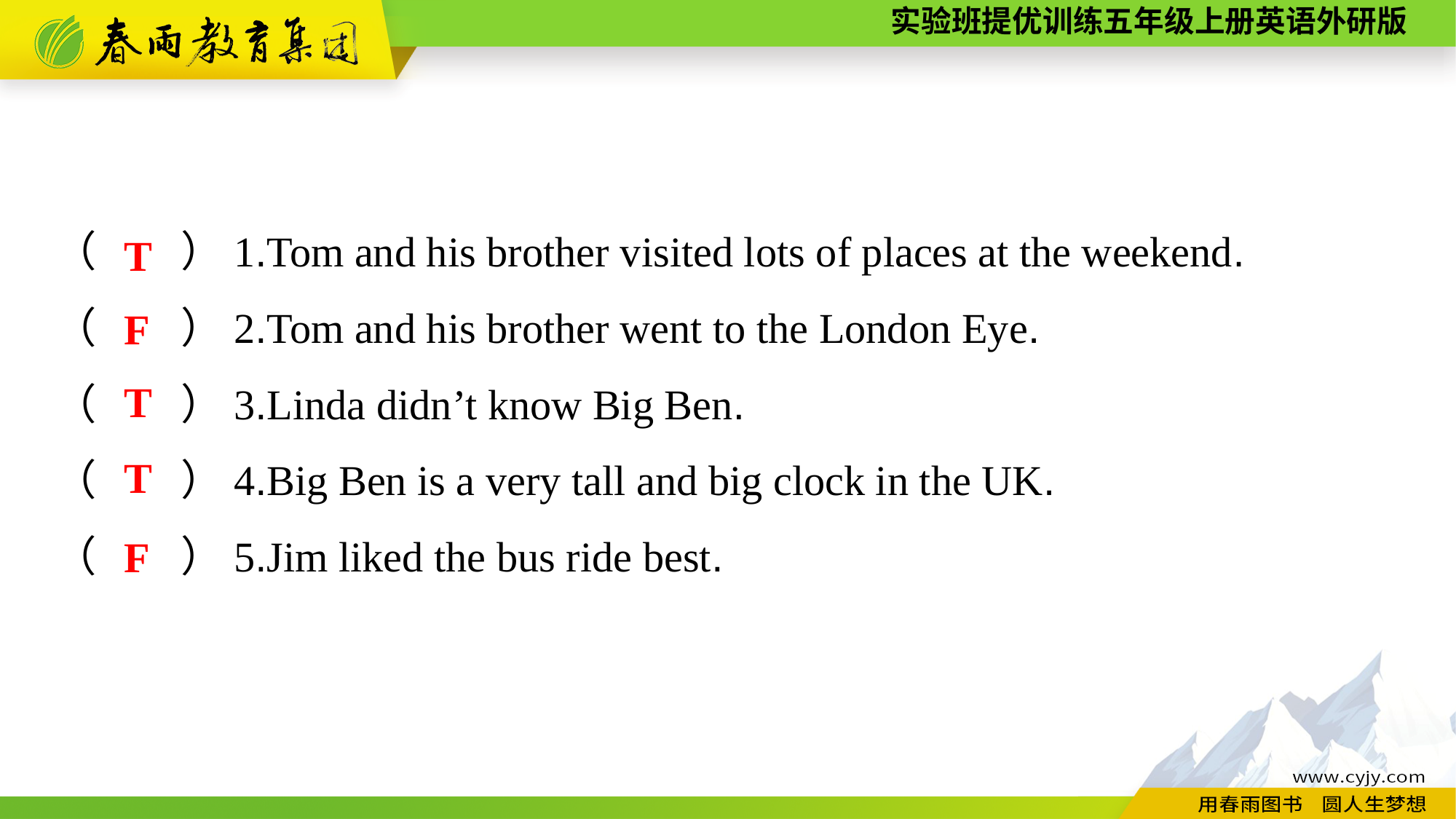

（　　）1.Tom and his brother visited lots of places at the weekend.
（　　）2.Tom and his brother went to the London Eye.
（　　）3.Linda didn’t know Big Ben.
（　　）4.Big Ben is a very tall and big clock in the UK.
（　　）5.Jim liked the bus ride best.
T
F
T
T
F